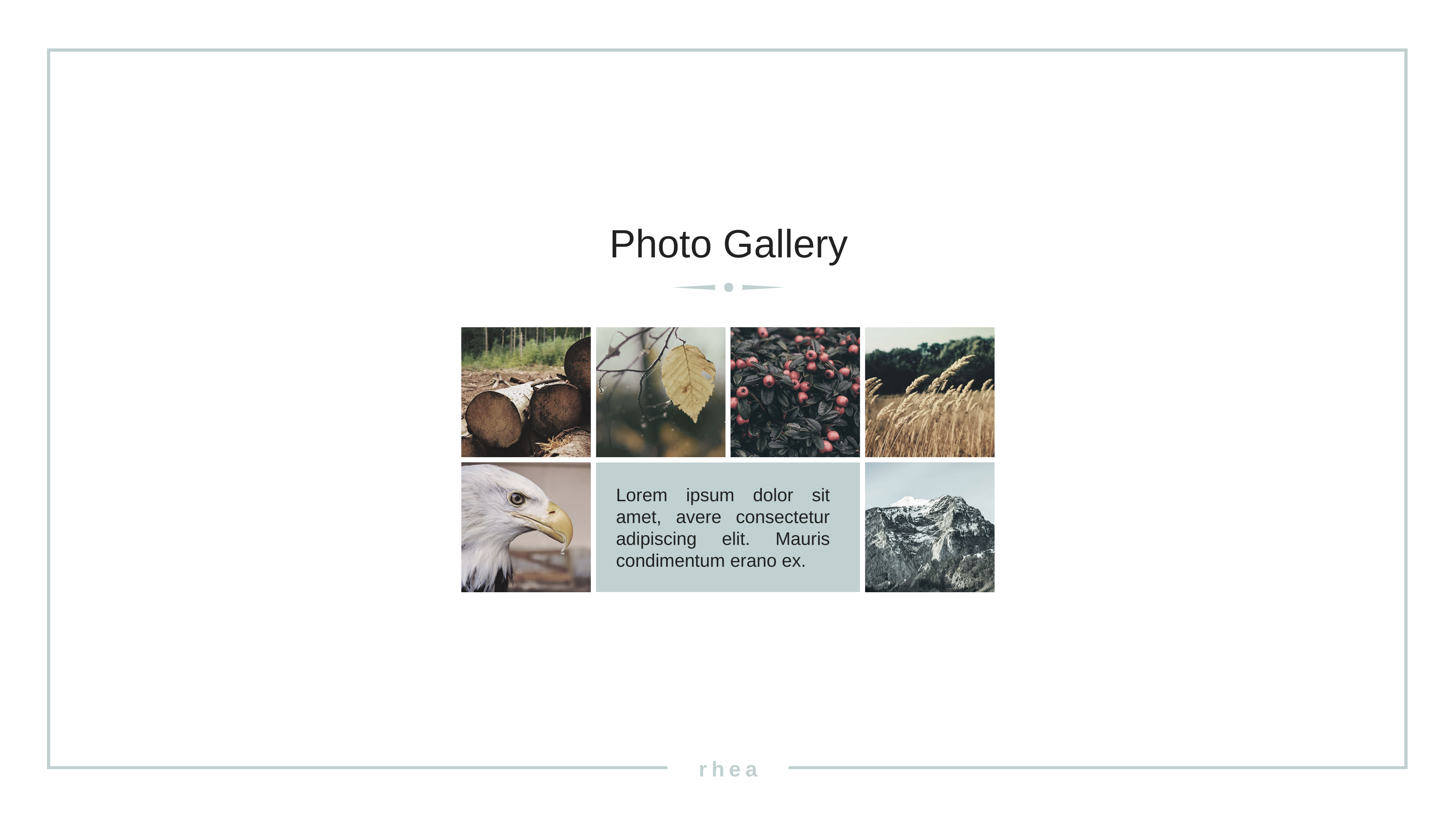

Photo Gallery

Lorem ipsum dolor sit amet, avere consectetur adipiscing elit. Mauris condimentum erano ex.